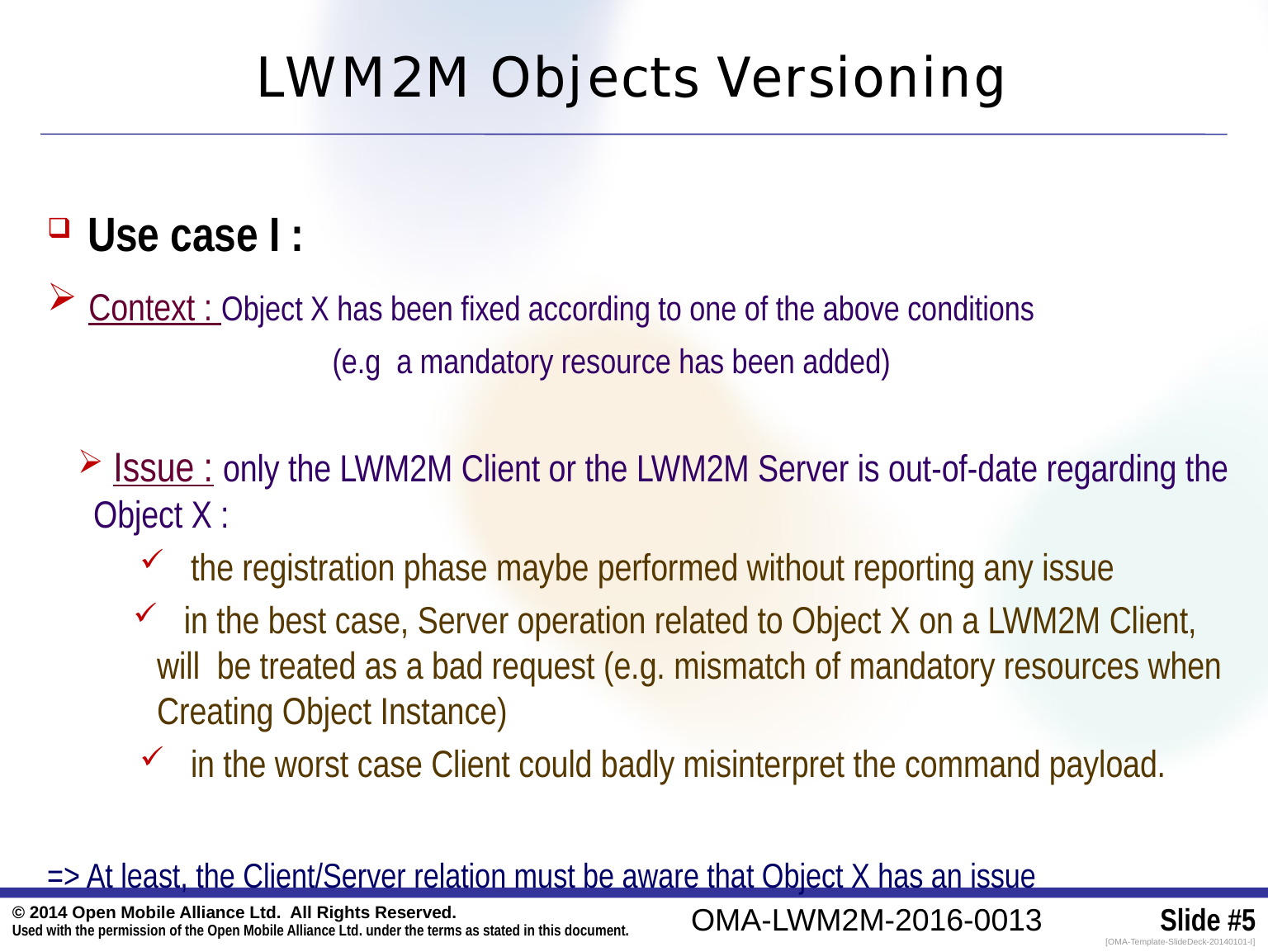

# LWM2M Objects Versioning
  Use case I :
 Context : Object X has been fixed according to one of the above conditions
                                        (e.g  a mandatory resource has been added)

 Issue : only the LWM2M Client or the LWM2M Server is out-of-date regarding the Object X :
   the registration phase maybe performed without reporting any issue
   in the best case, Server operation related to Object X on a LWM2M Client, will  be treated as a bad request (e.g. mismatch of mandatory resources when Creating Object Instance)
   in the worst case Client could badly misinterpret the command payload.

=> At least, the Client/Server relation must be aware that Object X has an issue